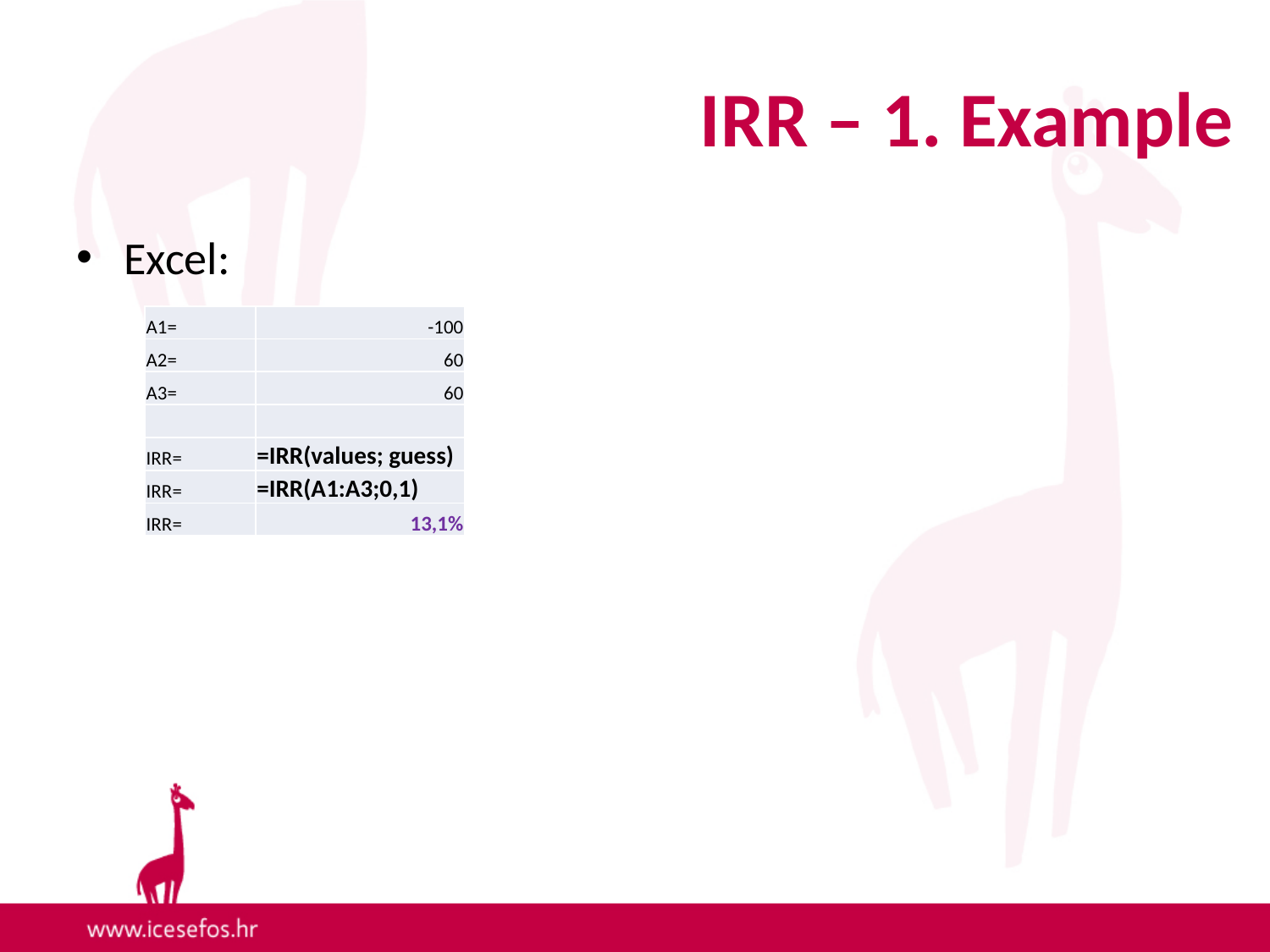

# IRR – 1. Example
Excel:

| A1= | -100 |
| --- | --- |
| A2= | 60 |
| A3= | 60 |
|  |  |
| IRR= | =IRR(values; guess) |
| IRR= | =IRR(A1:A3;0,1) |
| IRR= | 13,1% |